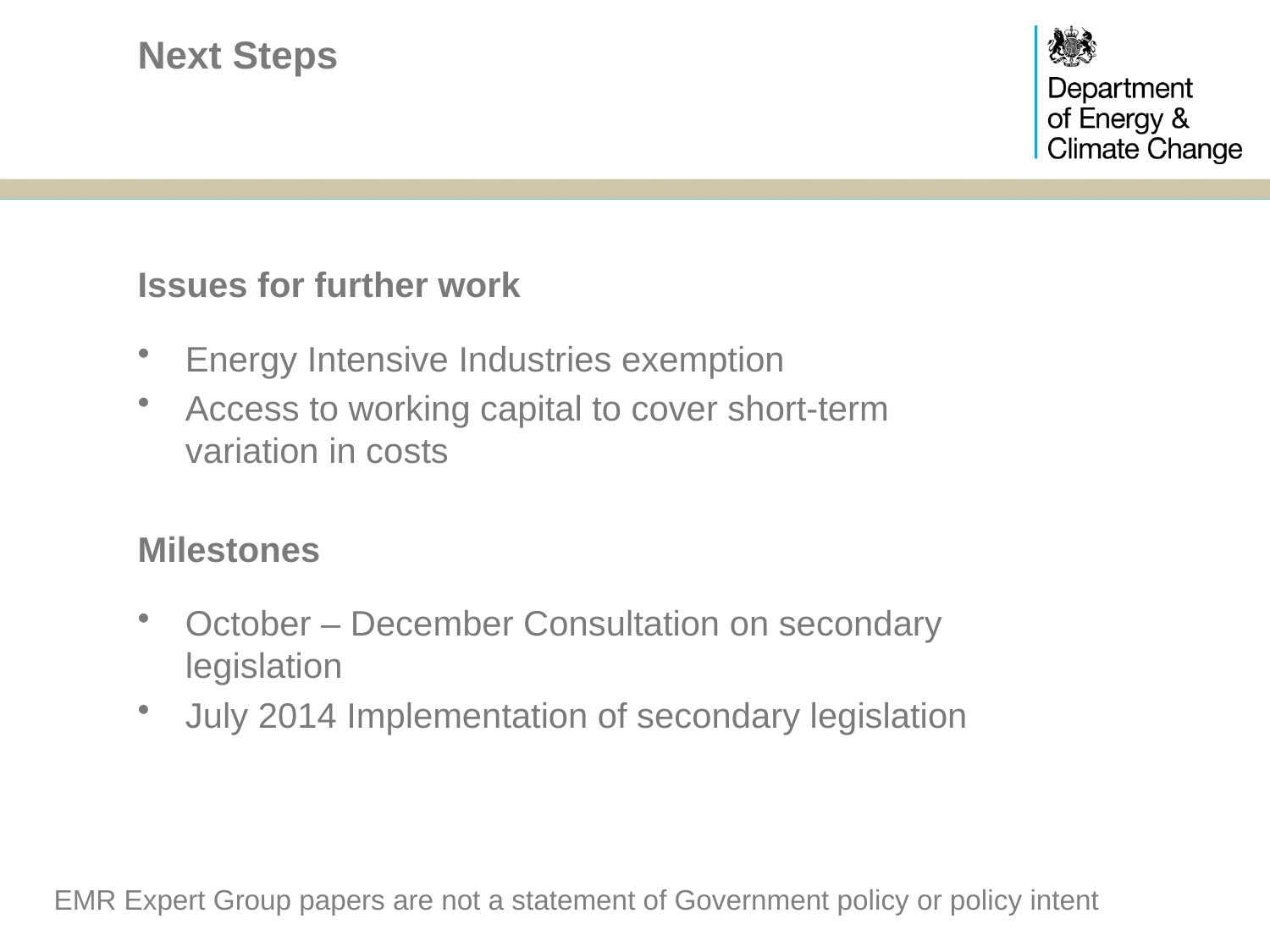

# Next Steps
Issues for further work

Energy Intensive Industries exemption
Access to working capital to cover short-term variation in costs

Milestones

October – December Consultation on secondary legislation
July 2014 Implementation of secondary legislation

EMR Expert Group papers are not a statement of Government policy or policy intent